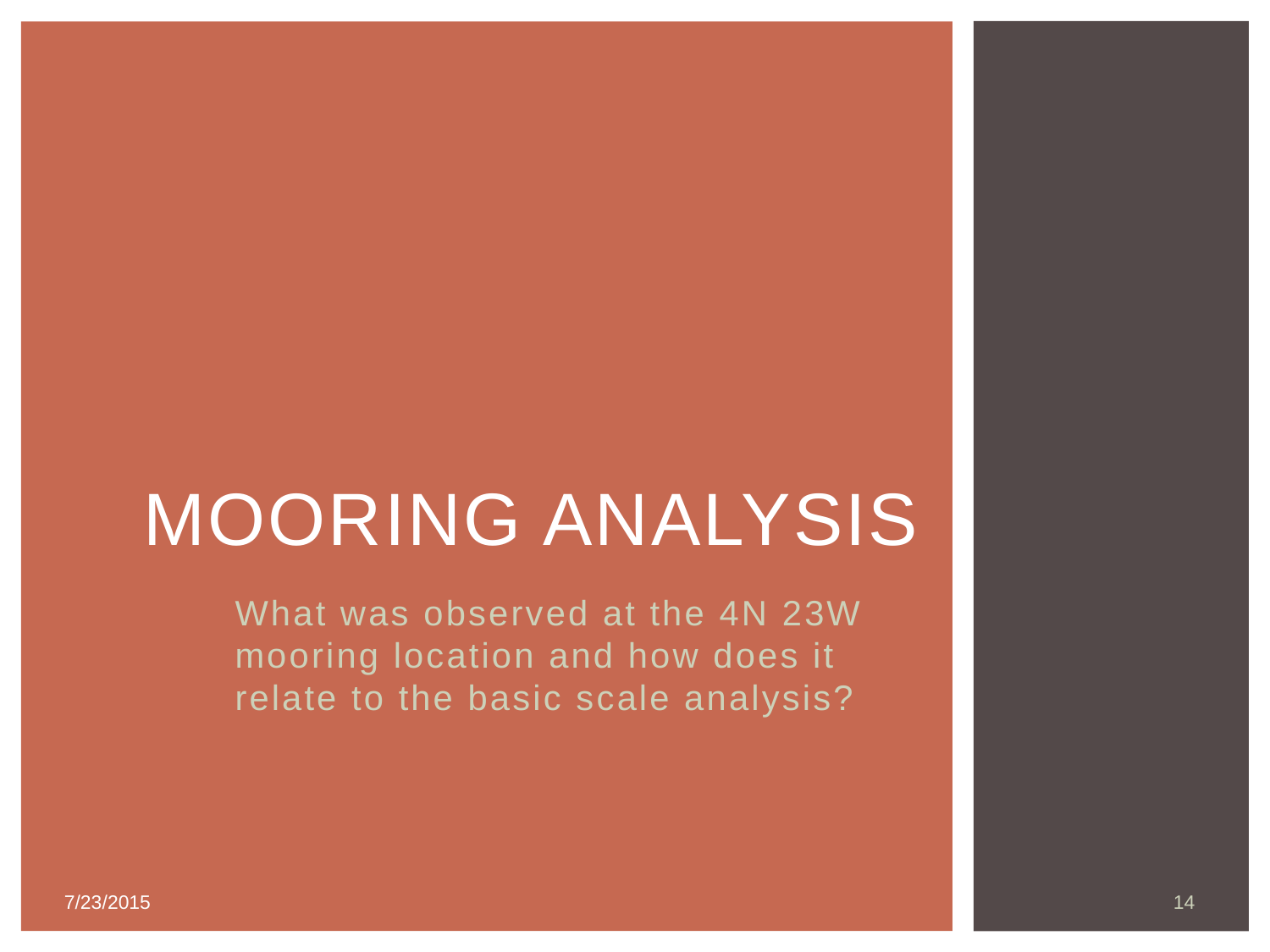

# Mooring Analysis
What was observed at the 4N 23W mooring location and how does it relate to the basic scale analysis?
14
7/23/2015